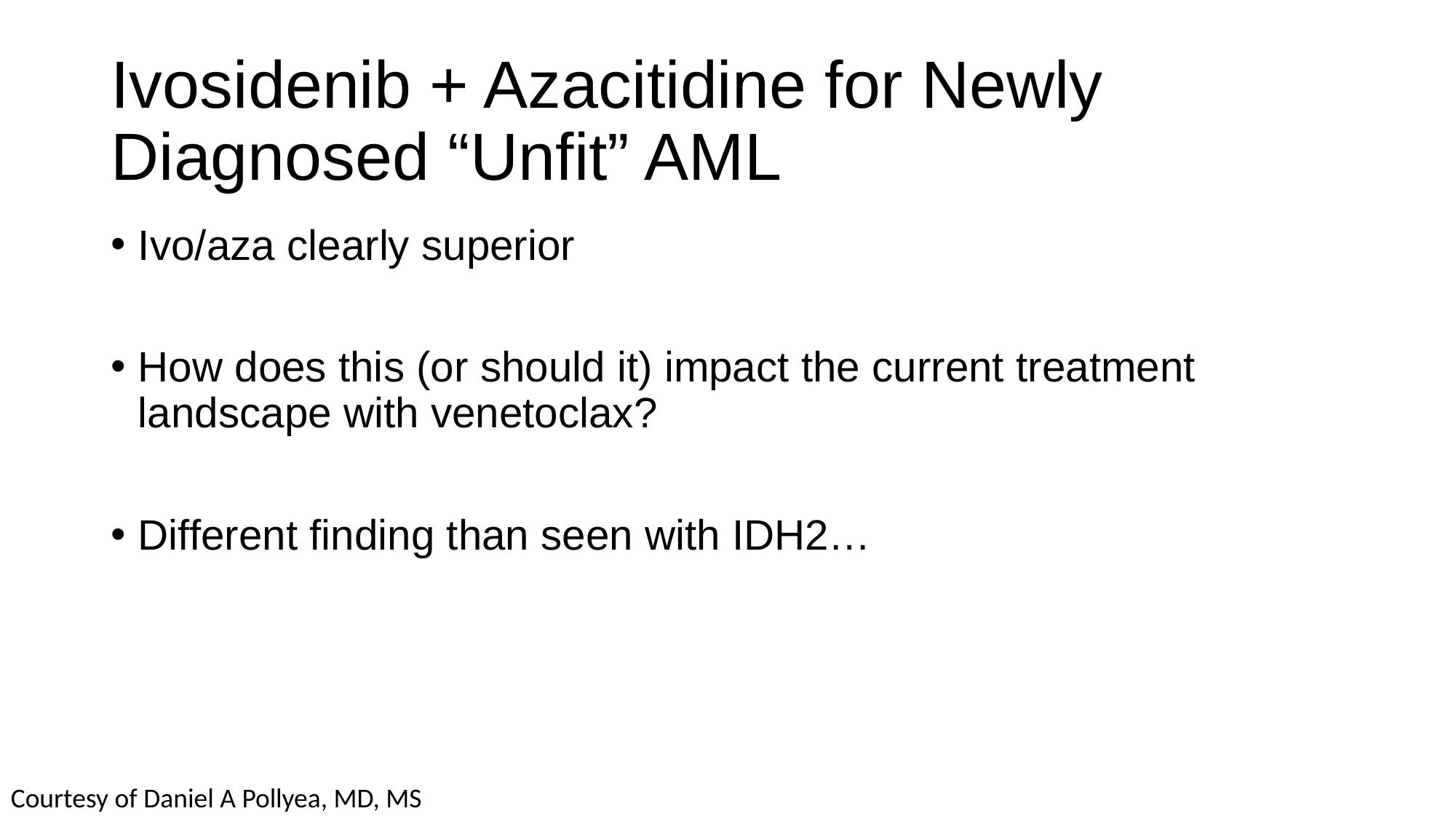

# Ivosidenib + Azacitidine for Newly Diagnosed “Unfit” AML
Ivo/aza clearly superior

How does this (or should it) impact the current treatment landscape with venetoclax?

Different finding than seen with IDH2…
Courtesy of Daniel A Pollyea, MD, MS